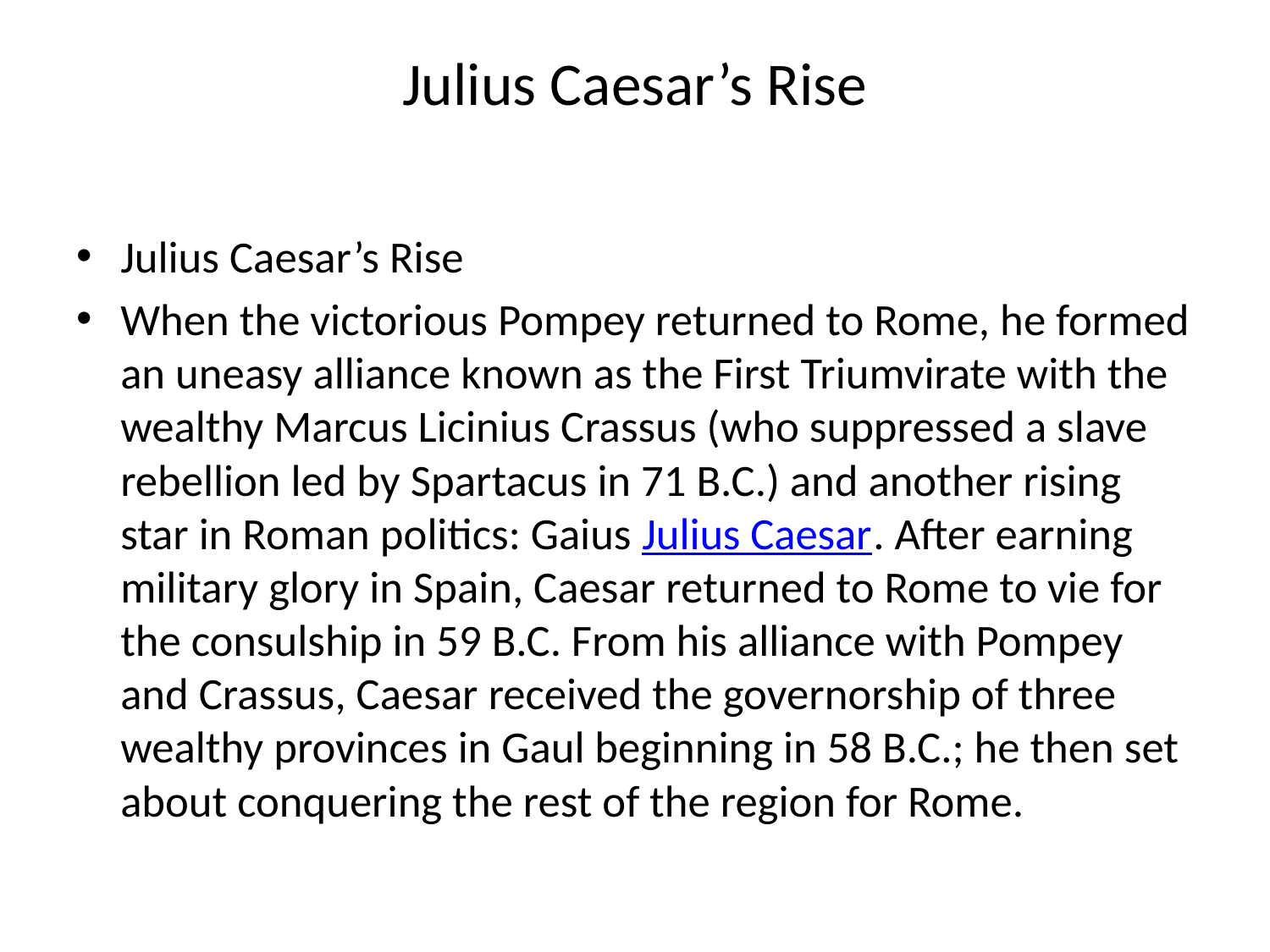

# Julius Caesar’s Rise
Julius Caesar’s Rise
When the victorious Pompey returned to Rome, he formed an uneasy alliance known as the First Triumvirate with the wealthy Marcus Licinius Crassus (who suppressed a slave rebellion led by Spartacus in 71 B.C.) and another rising star in Roman politics: Gaius Julius Caesar. After earning military glory in Spain, Caesar returned to Rome to vie for the consulship in 59 B.C. From his alliance with Pompey and Crassus, Caesar received the governorship of three wealthy provinces in Gaul beginning in 58 B.C.; he then set about conquering the rest of the region for Rome.